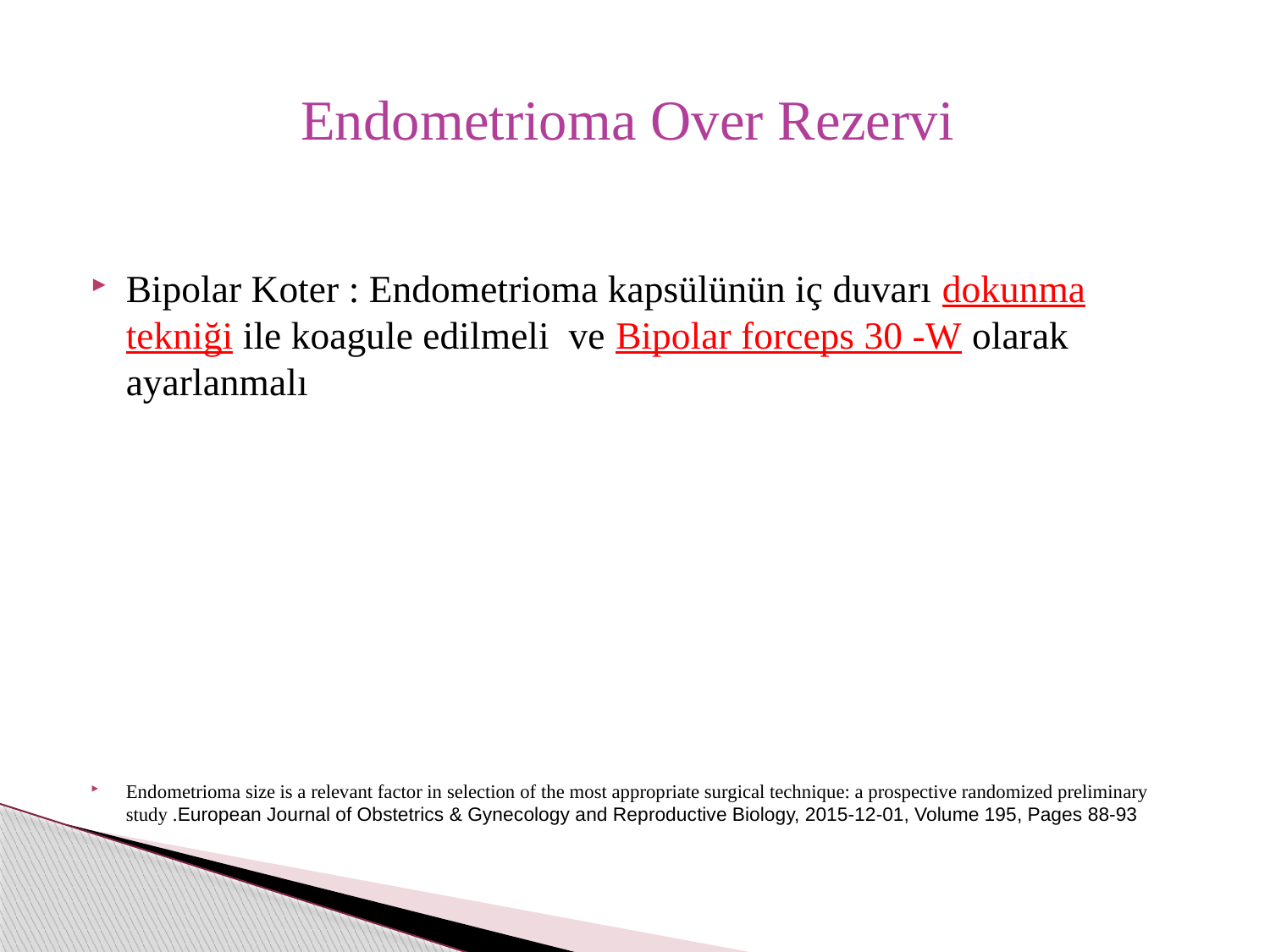

# Endometrioma Over Rezervi

Bipolar Koter : Endometrioma kapsülünün iç duvarı dokunma tekniği ile koagule edilmeli  ve Bipolar forceps 30 -W olarak ayarlanmalı

Endometrioma size is a relevant factor in selection of the most appropriate surgical technique: a prospective randomized preliminary study .European Journal of Obstetrics & Gynecology and Reproductive Biology, 2015-12-01, Volume 195, Pages 88-93